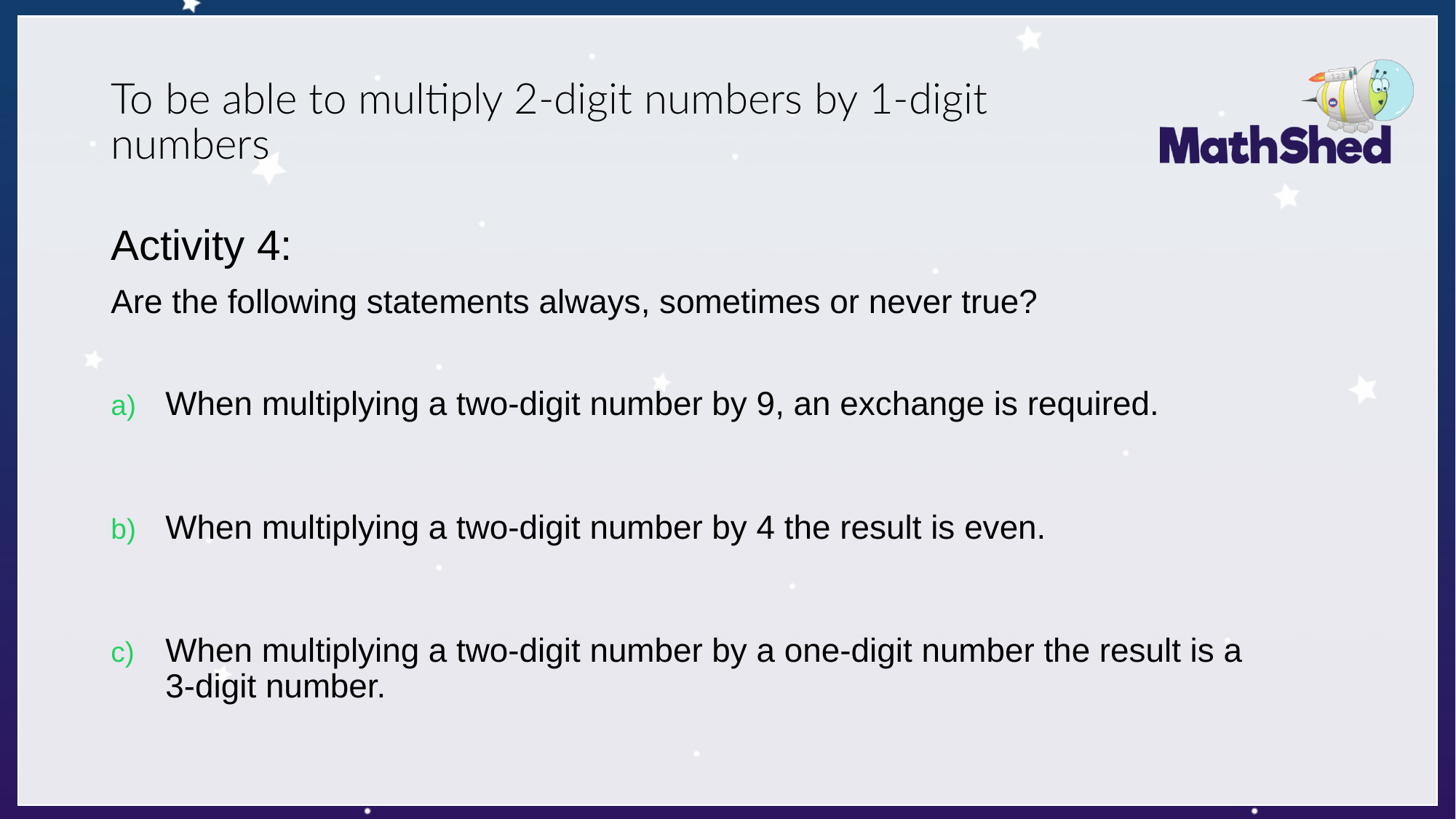

# To be able to multiply 2-digit numbers by 1-digit numbers
Activity 4:
Are the following statements always, sometimes or never true?

When multiplying a two-digit number by 9, an exchange is required.
When multiplying a two-digit number by 4 the result is even.
When multiplying a two-digit number by a one-digit number the result is a
3-digit number.